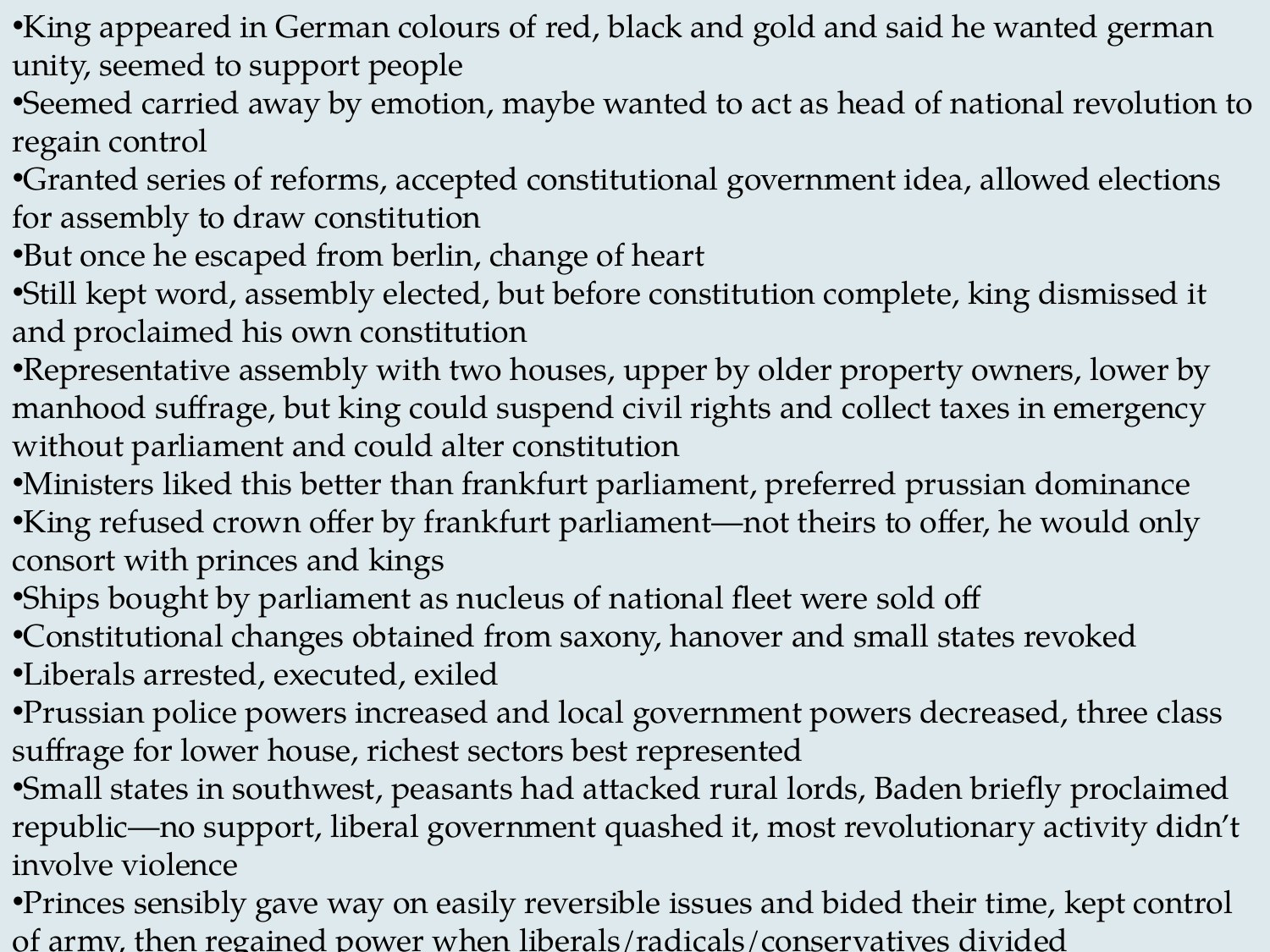

King appeared in German colours of red, black and gold and said he wanted german unity, seemed to support people
Seemed carried away by emotion, maybe wanted to act as head of national revolution to regain control
Granted series of reforms, accepted constitutional government idea, allowed elections for assembly to draw constitution
But once he escaped from berlin, change of heart
Still kept word, assembly elected, but before constitution complete, king dismissed it and proclaimed his own constitution
Representative assembly with two houses, upper by older property owners, lower by manhood suffrage, but king could suspend civil rights and collect taxes in emergency without parliament and could alter constitution
Ministers liked this better than frankfurt parliament, preferred prussian dominance
King refused crown offer by frankfurt parliament—not theirs to offer, he would only consort with princes and kings
Ships bought by parliament as nucleus of national fleet were sold off
Constitutional changes obtained from saxony, hanover and small states revoked
Liberals arrested, executed, exiled
Prussian police powers increased and local government powers decreased, three class suffrage for lower house, richest sectors best represented
Small states in southwest, peasants had attacked rural lords, Baden briefly proclaimed republic—no support, liberal government quashed it, most revolutionary activity didn’t involve violence
Princes sensibly gave way on easily reversible issues and bided their time, kept control of army, then regained power when liberals/radicals/conservatives divided